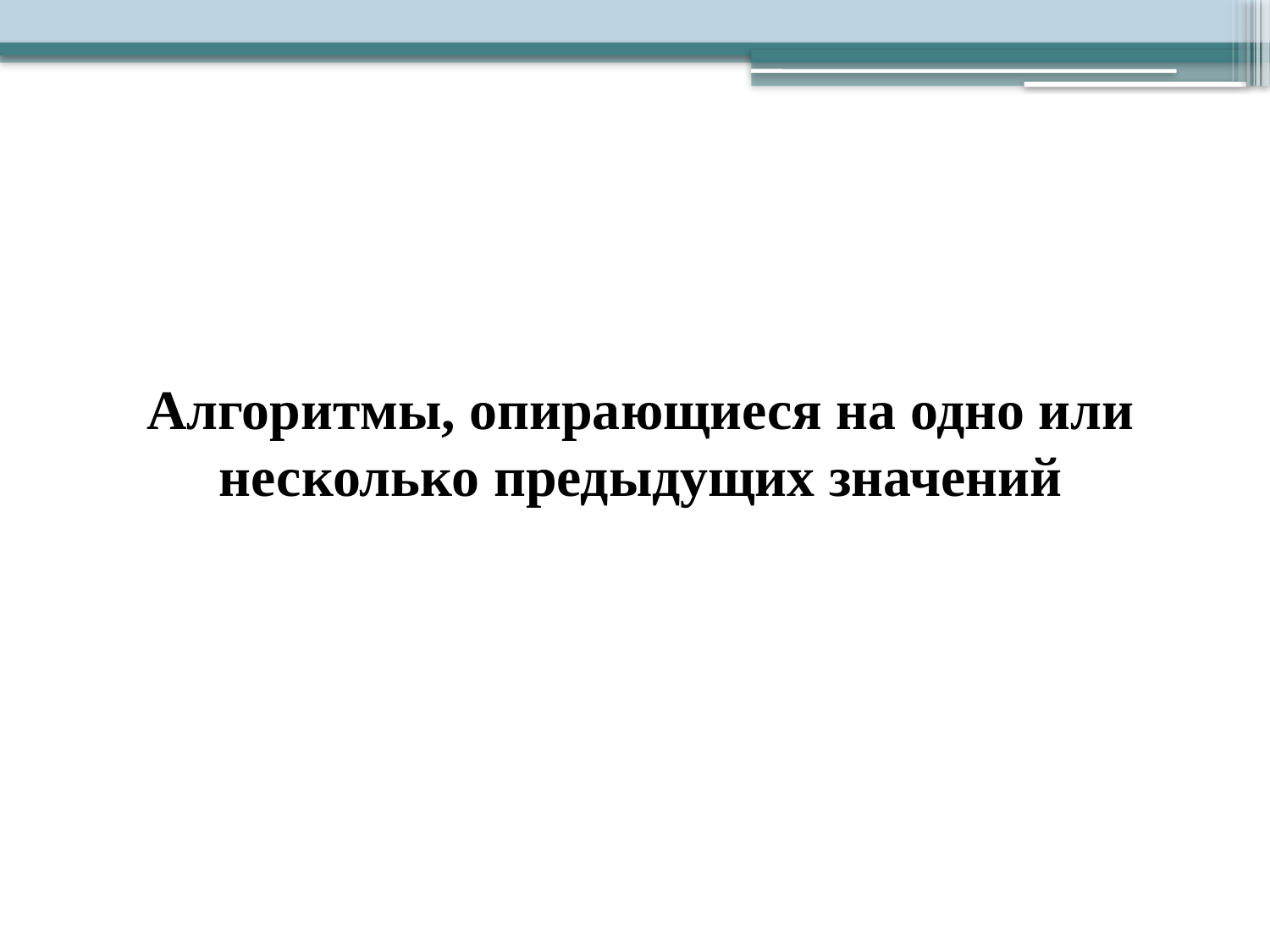

# Алгоритмы, опирающиеся на одно или несколько предыдущих значений